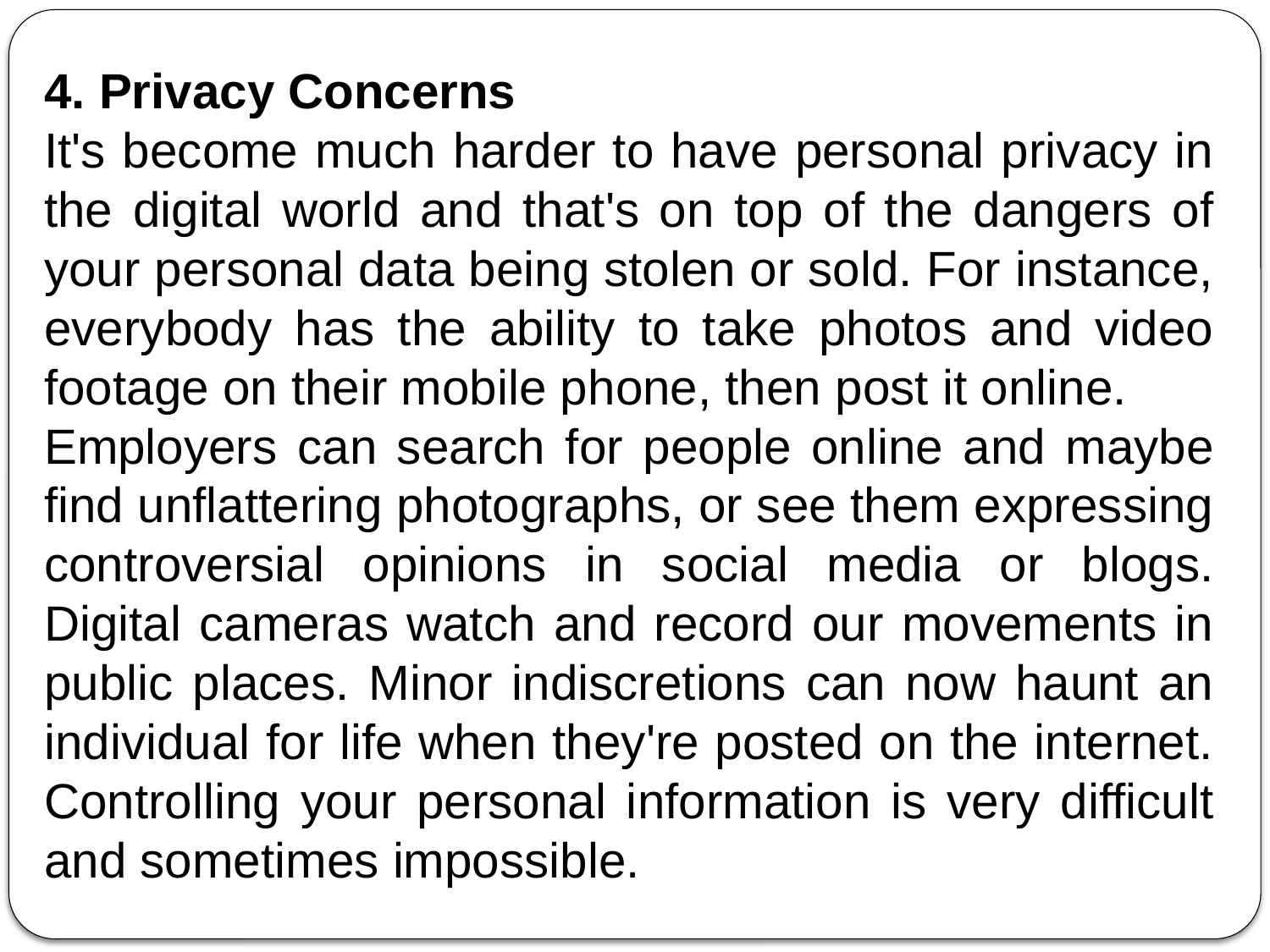

4. Privacy Concerns
It's become much harder to have personal privacy in the digital world and that's on top of the dangers of your personal data being stolen or sold. For instance, everybody has the ability to take photos and video footage on their mobile phone, then post it online.
Employers can search for people online and maybe find unflattering photographs, or see them expressing controversial opinions in social media or blogs. Digital cameras watch and record our movements in public places. Minor indiscretions can now haunt an individual for life when they're posted on the internet. Controlling your personal information is very difficult and sometimes impossible.